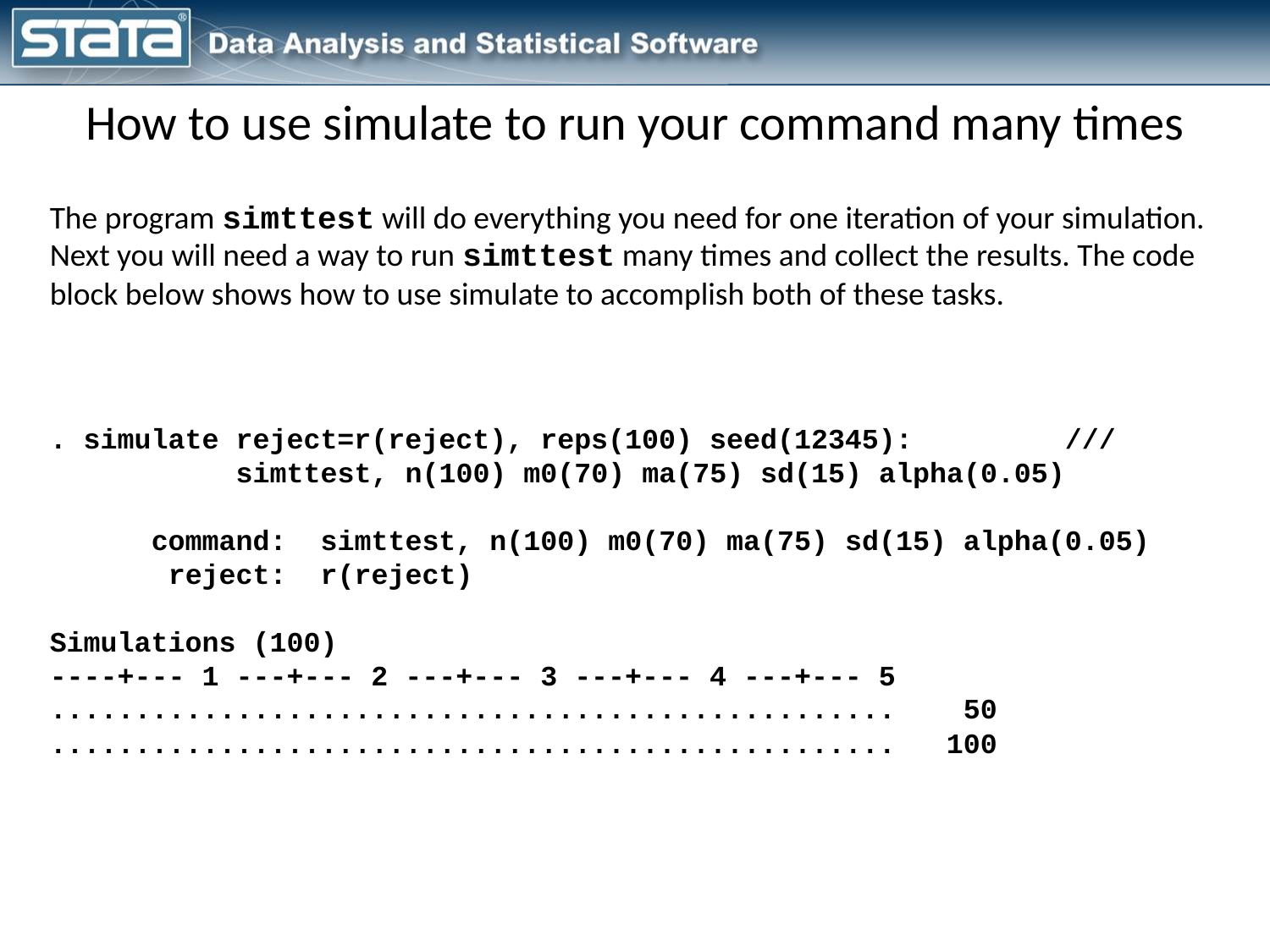

How to use simulate to run your command many times
The program simttest will do everything you need for one iteration of your simulation. Next you will need a way to run simttest many times and collect the results. The code block below shows how to use simulate to accomplish both of these tasks.

. simulate reject=r(reject), reps(100) seed(12345):         ///
           simttest, n(100) m0(70) ma(75) sd(15) alpha(0.05)

      command:  simttest, n(100) m0(70) ma(75) sd(15) alpha(0.05)
       reject:  r(reject)

Simulations (100)
----+--- 1 ---+--- 2 ---+--- 3 ---+--- 4 ---+--- 5
..................................................    50
..................................................   100